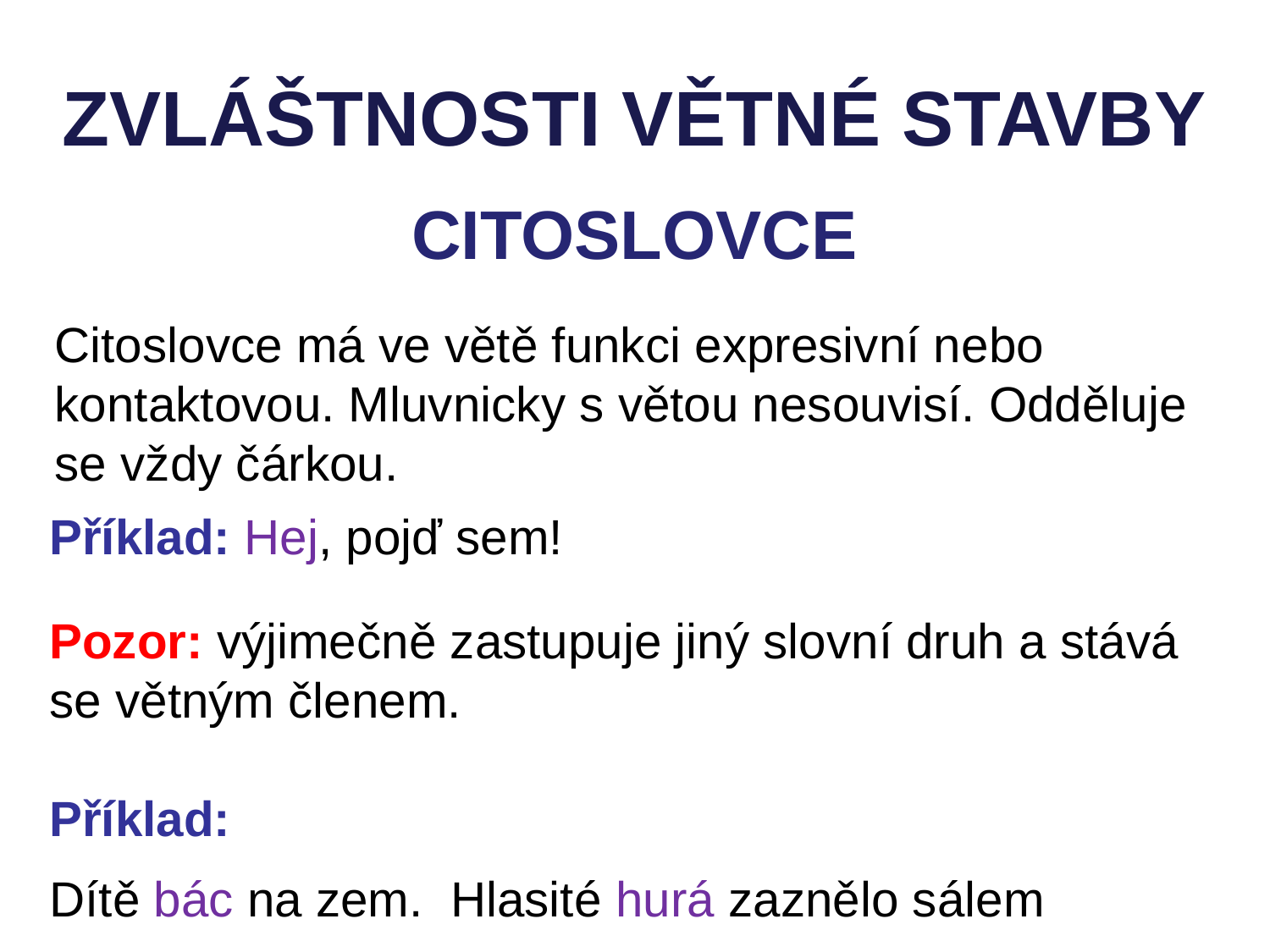

ZVLÁŠTNOSTI VĚTNÉ STAVBY
CITOSLOVCE
Citoslovce má ve větě funkci expresivní nebo kontaktovou. Mluvnicky s větou nesouvisí. Odděluje se vždy čárkou.
Příklad: Hej, pojď sem!
Pozor: výjimečně zastupuje jiný slovní druh a stává se větným členem.

Příklad:
Dítě bác na zem.  Hlasité hurá zaznělo sálem